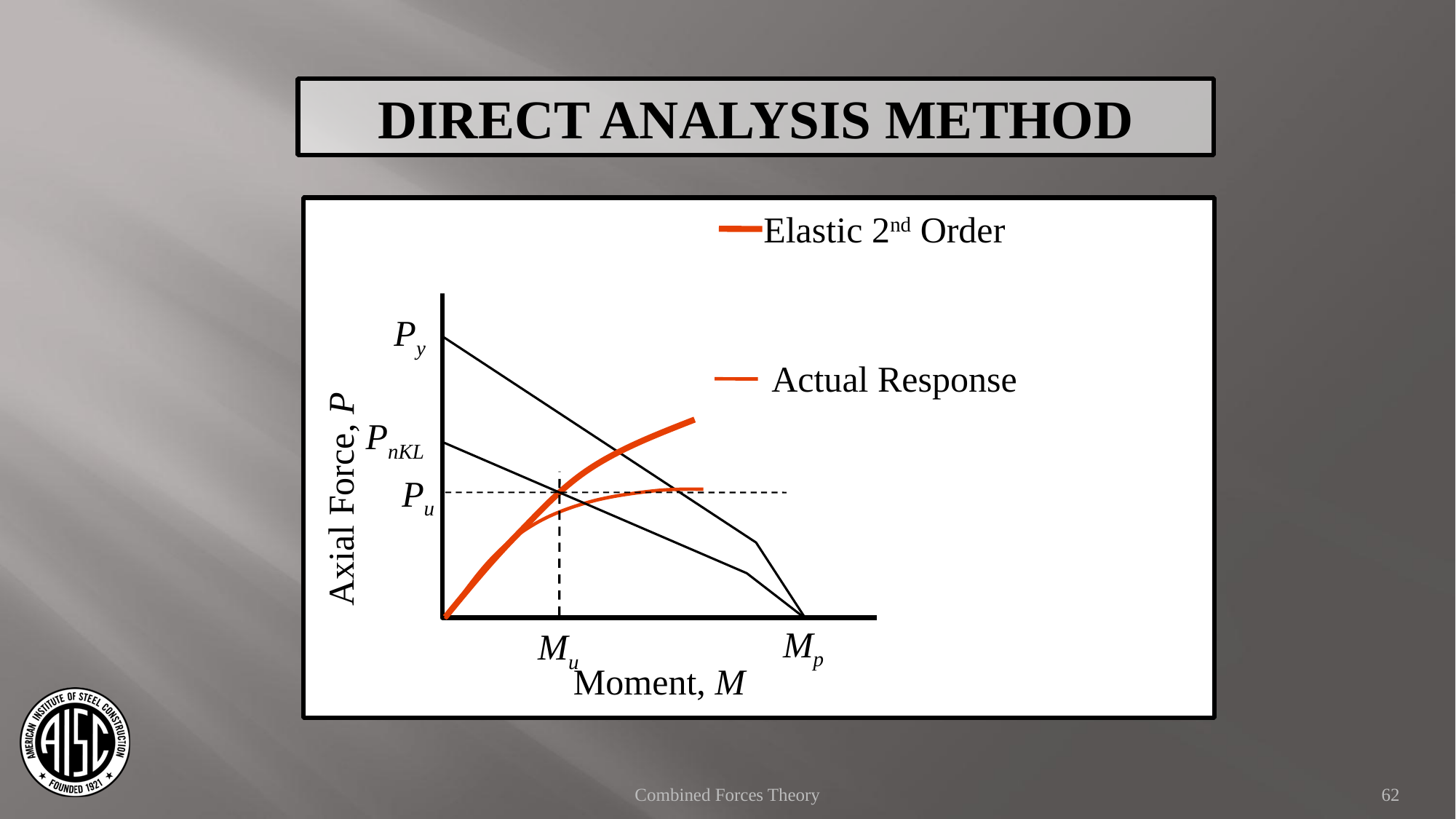

DIRECT ANALYSIS METHOD

Elastic 2nd Order

Py

Actual Response
Axial Force, P
PnKL

Pu

Mp
Mu
Moment, M
62
Combined Forces Theory